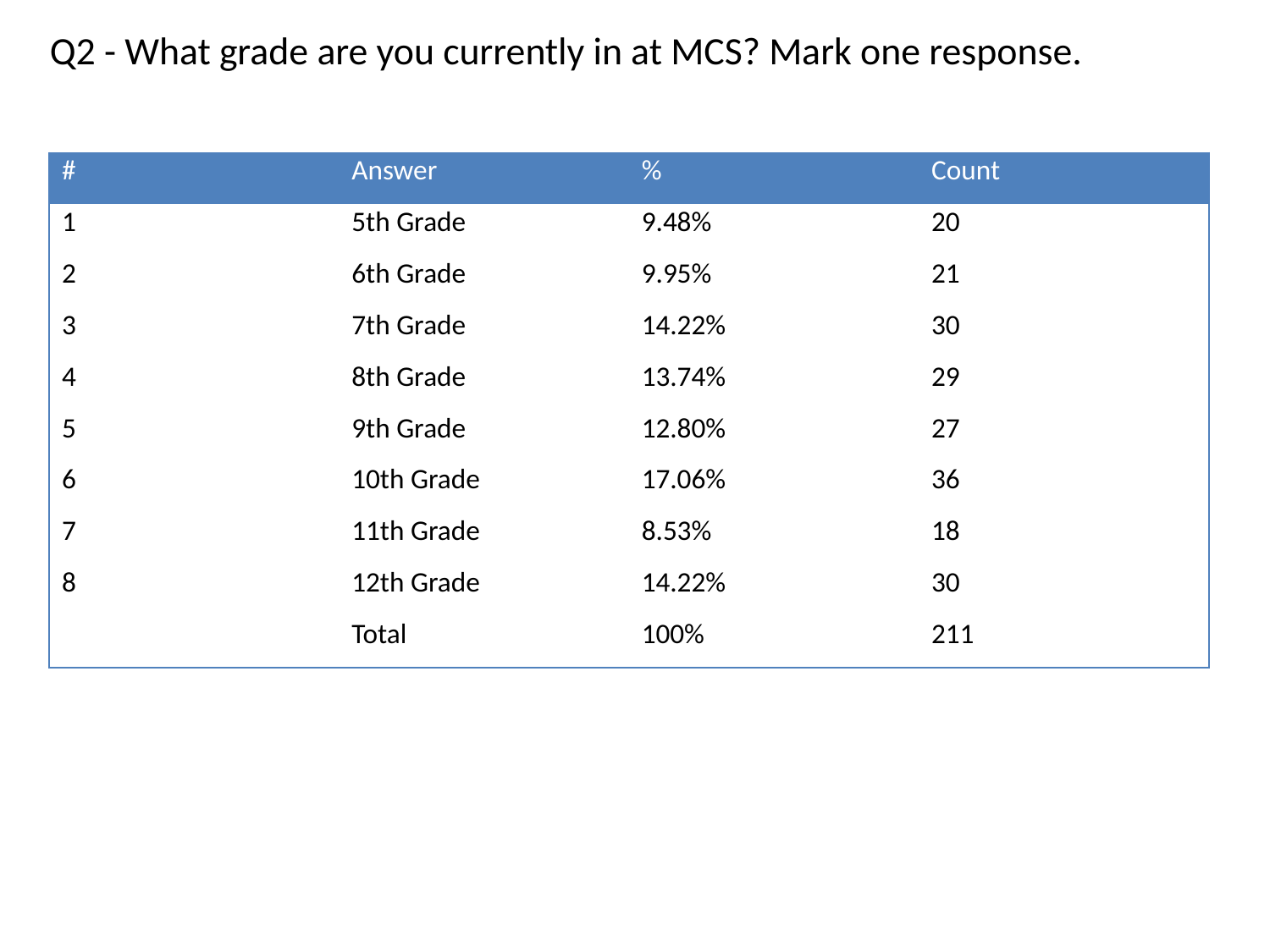

Q2 - What grade are you currently in at MCS? Mark one response.
| # | Answer | % | Count |
| --- | --- | --- | --- |
| 1 | 5th Grade | 9.48% | 20 |
| 2 | 6th Grade | 9.95% | 21 |
| 3 | 7th Grade | 14.22% | 30 |
| 4 | 8th Grade | 13.74% | 29 |
| 5 | 9th Grade | 12.80% | 27 |
| 6 | 10th Grade | 17.06% | 36 |
| 7 | 11th Grade | 8.53% | 18 |
| 8 | 12th Grade | 14.22% | 30 |
|  | Total | 100% | 211 |